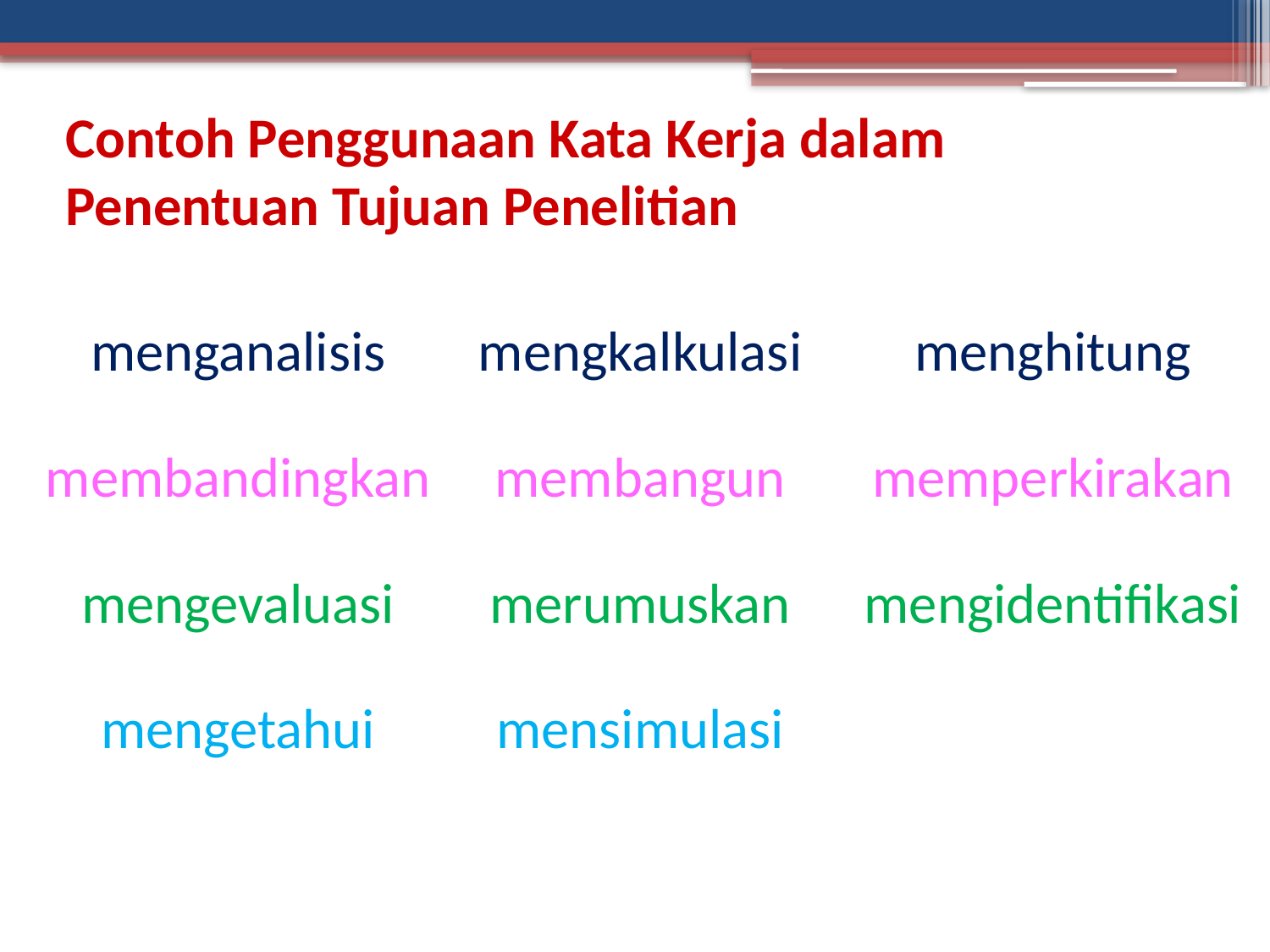

# Contoh Penggunaan Kata Kerja dalam Penentuan Tujuan Penelitian
| menganalisis | mengkalkulasi | menghitung |
| --- | --- | --- |
| membandingkan | membangun | memperkirakan |
| mengevaluasi | merumuskan | mengidentifikasi |
| mengetahui | mensimulasi |  |